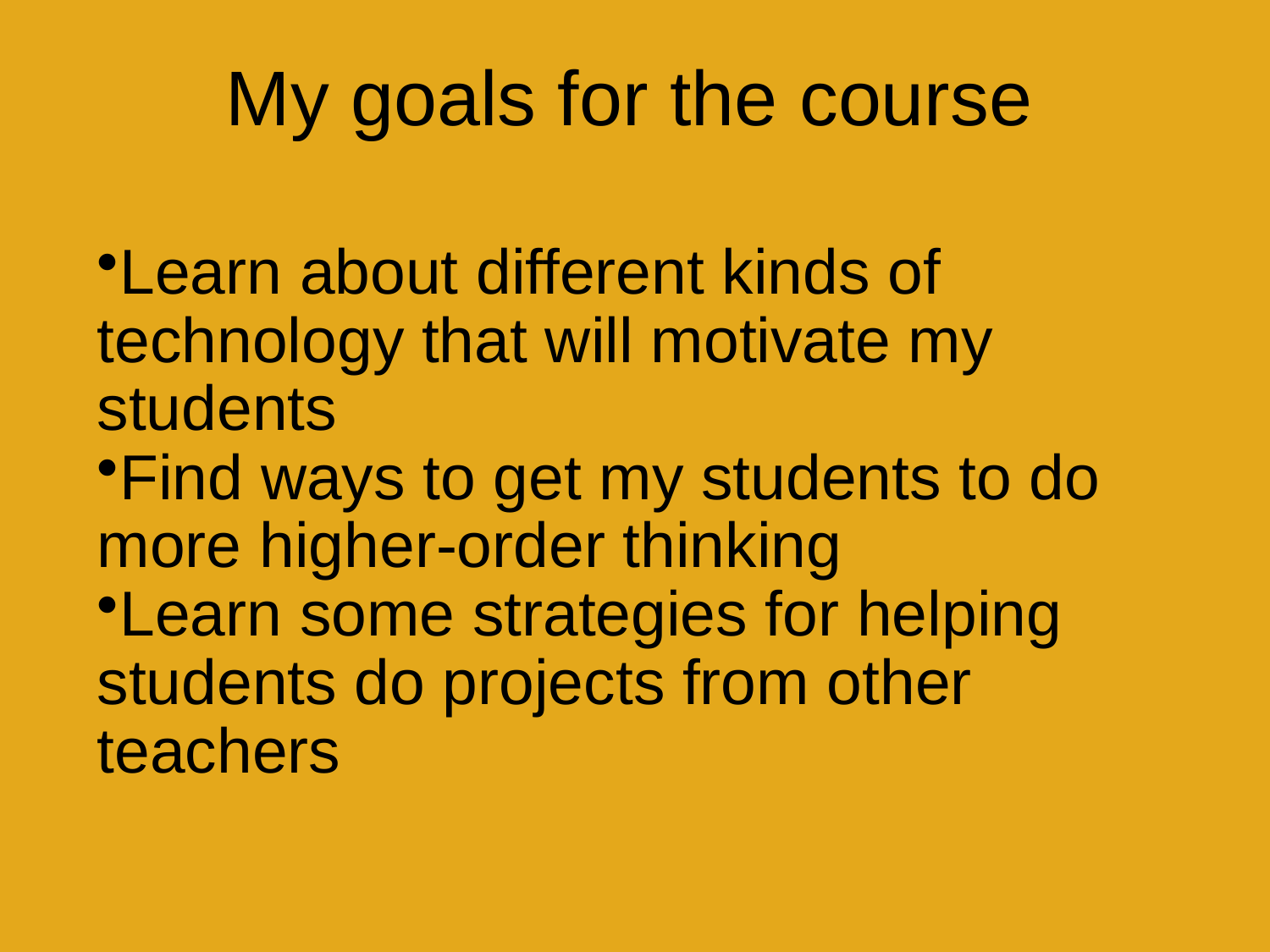

My goals for the course
Learn about different kinds of technology that will motivate my students
Find ways to get my students to do more higher-order thinking
Learn some strategies for helping students do projects from other teachers